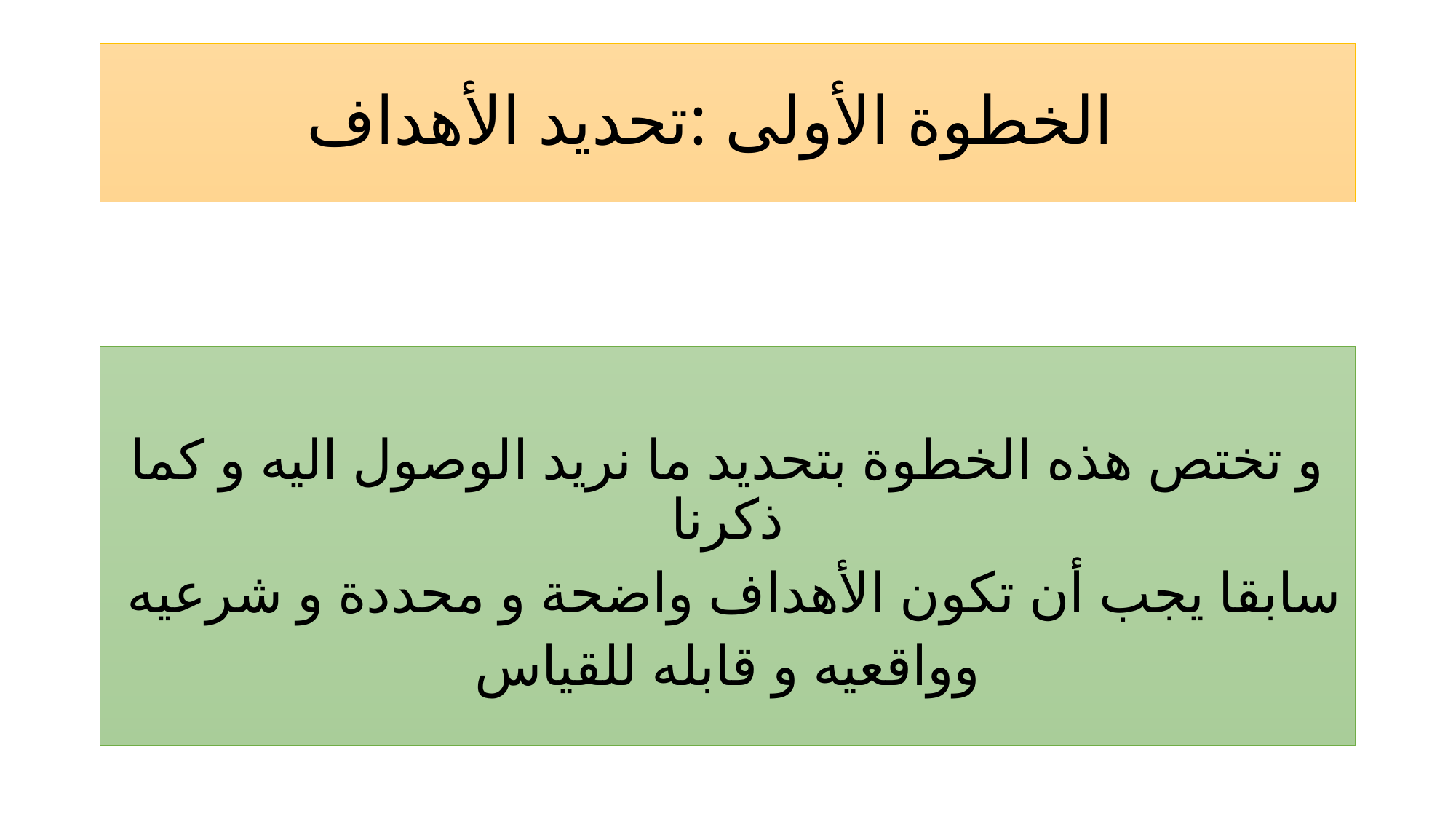

# الخطوة الأولى :تحديد الأهداف

و تختص هذه الخطوة بتحديد ما نريد الوصول اليه و كما ذكرنا
 سابقا يجب أن تكون الأهداف واضحة و محددة و شرعيه
 وواقعيه و قابله للقياس